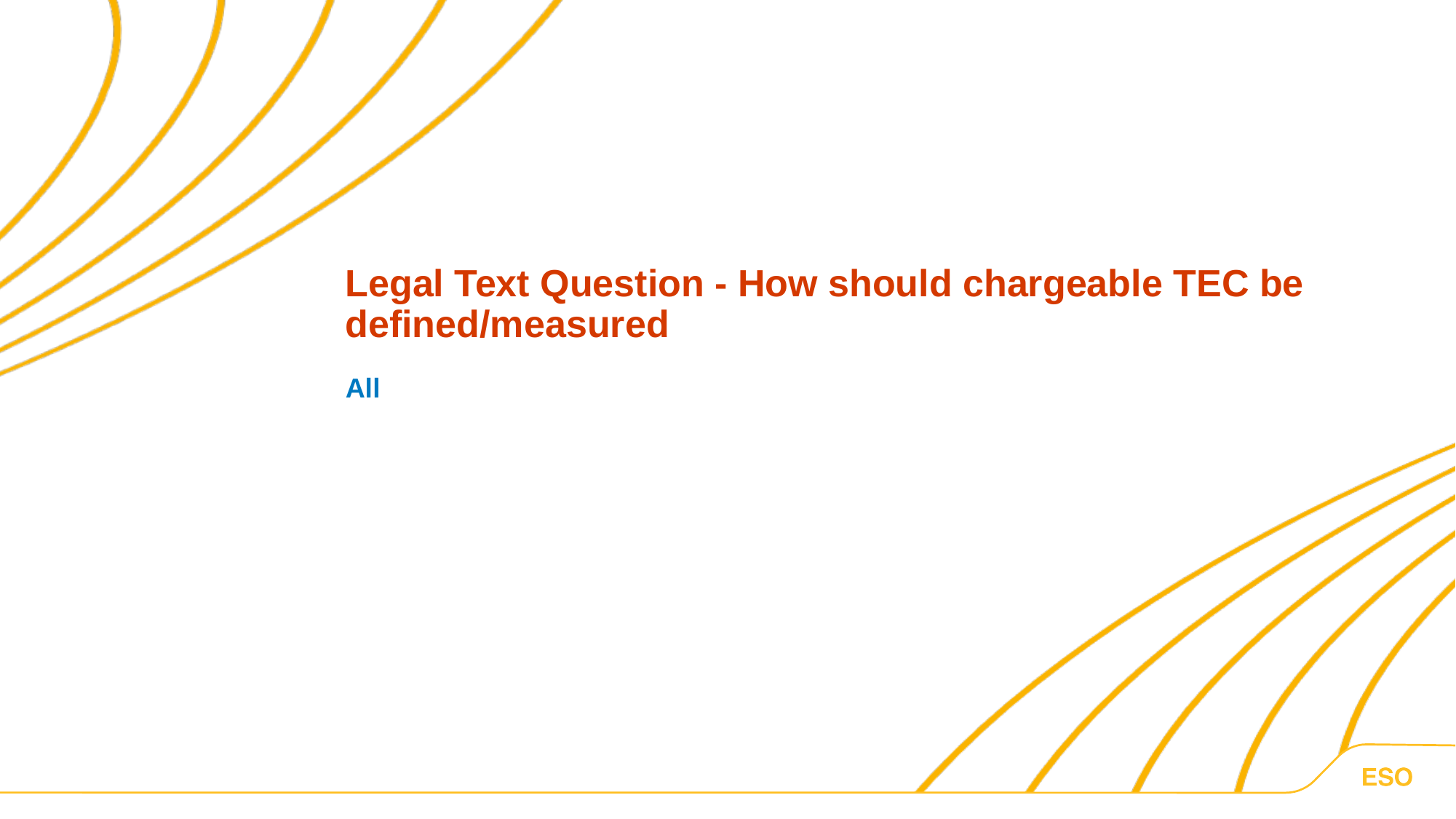

Legal Text Question - How should chargeable TEC be defined/measured

All